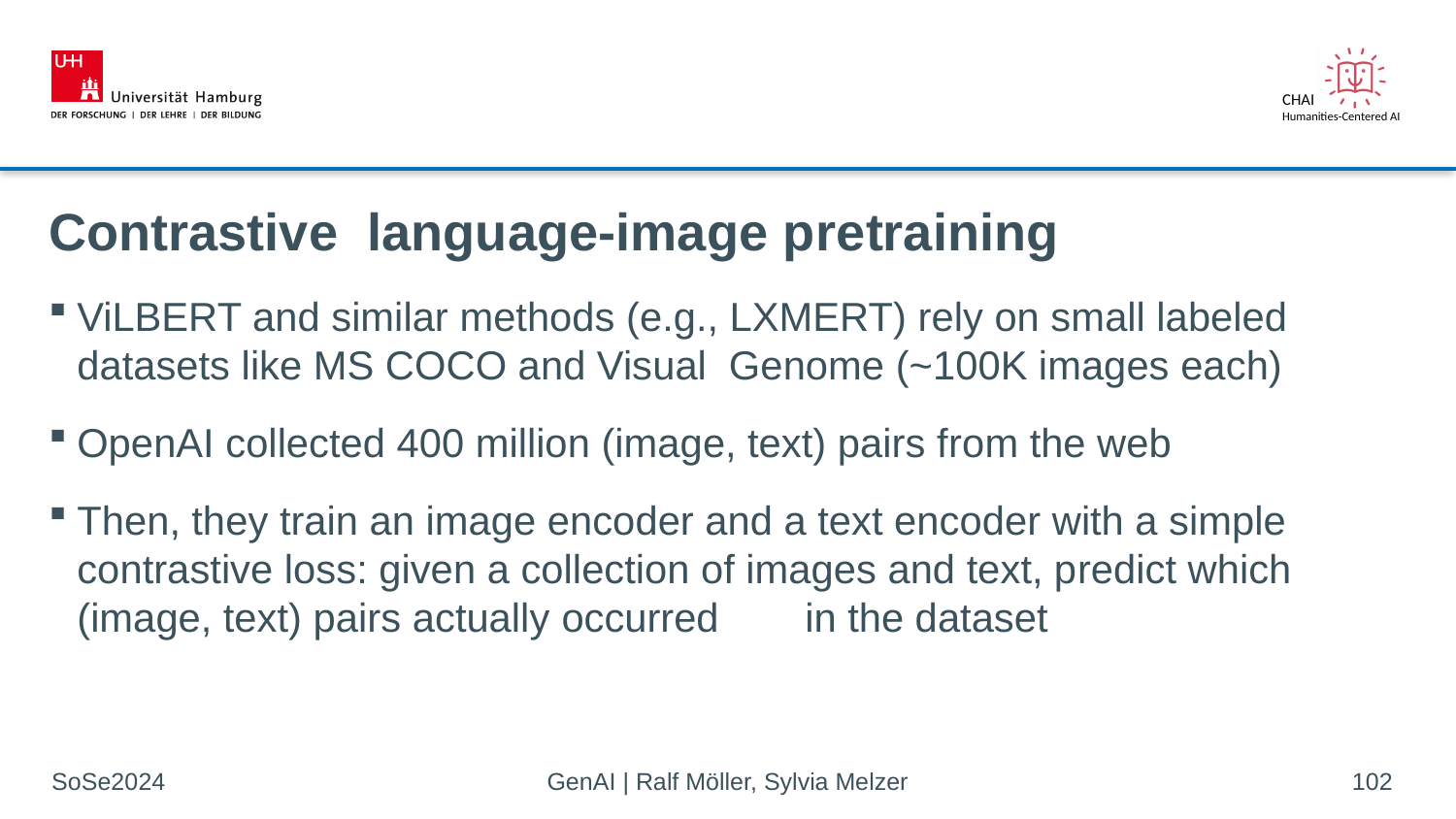

# Contrastive  language-image pretraining
ViLBERT and similar methods (e.g., LXMERT) rely on small labeled datasets like MS COCO and Visual  Genome (~100K images each)
OpenAI collected 400 million (image, text) pairs from the web
Then, they train an image encoder and a text encoder with a simple contrastive loss: given a collection of images and text, predict which (image, text) pairs actually occurred	in the dataset

SoSe2024
GenAI | Ralf Möller, Sylvia Melzer
102